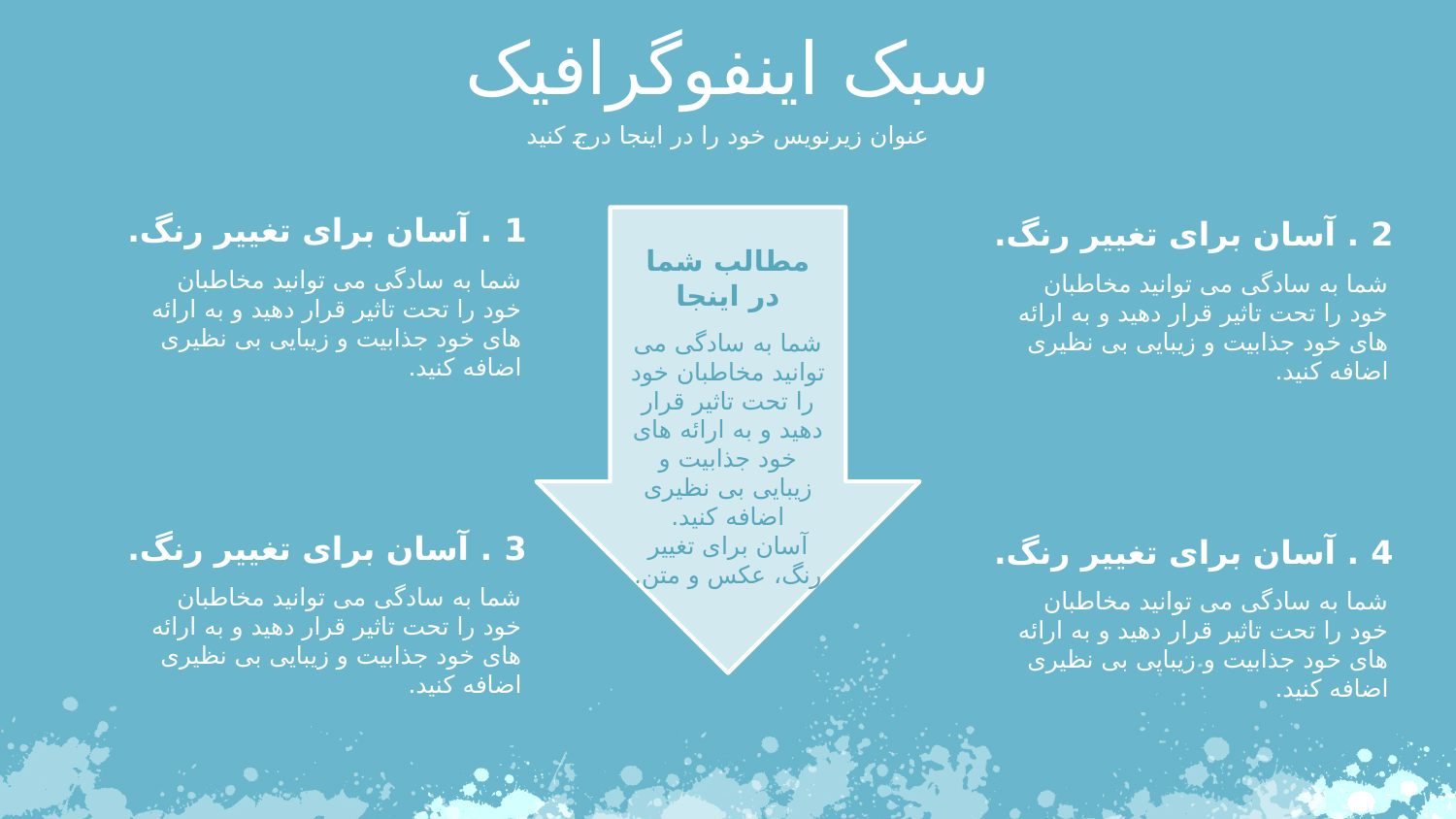

سبک اینفوگرافیک
عنوان زیرنویس خود را در اینجا درج کنید
1 . آسان برای تغییر رنگ.
شما به سادگی می توانید مخاطبان خود را تحت تاثیر قرار دهید و به ارائه های خود جذابیت و زیبایی بی نظیری اضافه کنید.

2 . آسان برای تغییر رنگ.
شما به سادگی می توانید مخاطبان خود را تحت تاثیر قرار دهید و به ارائه های خود جذابیت و زیبایی بی نظیری اضافه کنید.
مطالب شما در اینجا
شما به سادگی می توانید مخاطبان خود را تحت تاثیر قرار دهید و به ارائه های خود جذابیت و زیبایی بی نظیری اضافه کنید.
آسان برای تغییر رنگ، عکس و متن.
3 . آسان برای تغییر رنگ.
شما به سادگی می توانید مخاطبان خود را تحت تاثیر قرار دهید و به ارائه های خود جذابیت و زیبایی بی نظیری اضافه کنید.
4 . آسان برای تغییر رنگ.
شما به سادگی می توانید مخاطبان خود را تحت تاثیر قرار دهید و به ارائه های خود جذابیت و زیبایی بی نظیری اضافه کنید.